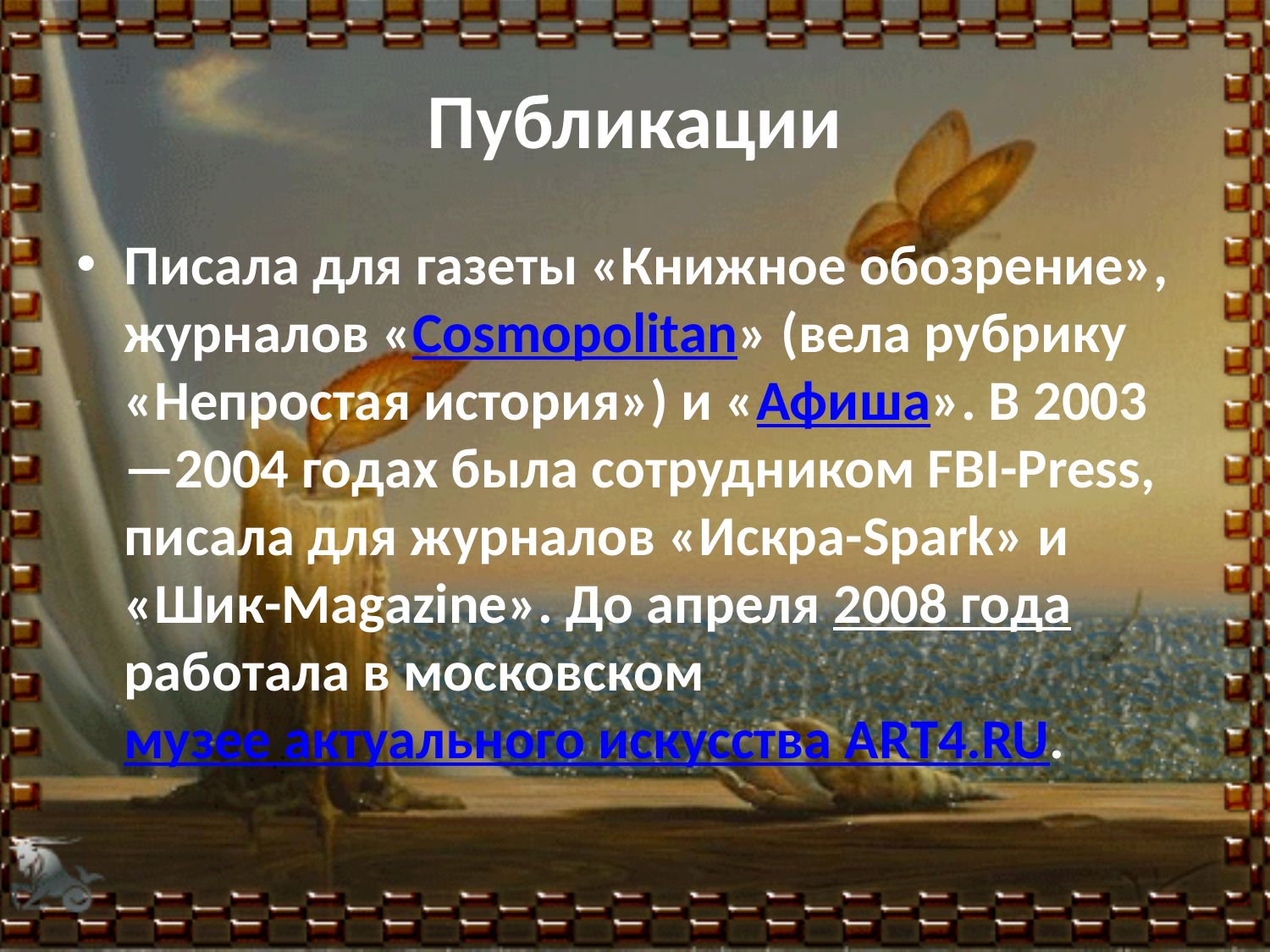

# Публикации
Писала для газеты «Книжное обозрение», журналов «Cosmopolitan» (вела рубрику «Непростая история») и «Афиша». В 2003—2004 годах была сотрудником FBI-Press, писала для журналов «Искра-Spark» и «Шик-Magazine». До апреля 2008 года работала в московском музее актуального искусства ART4.RU.